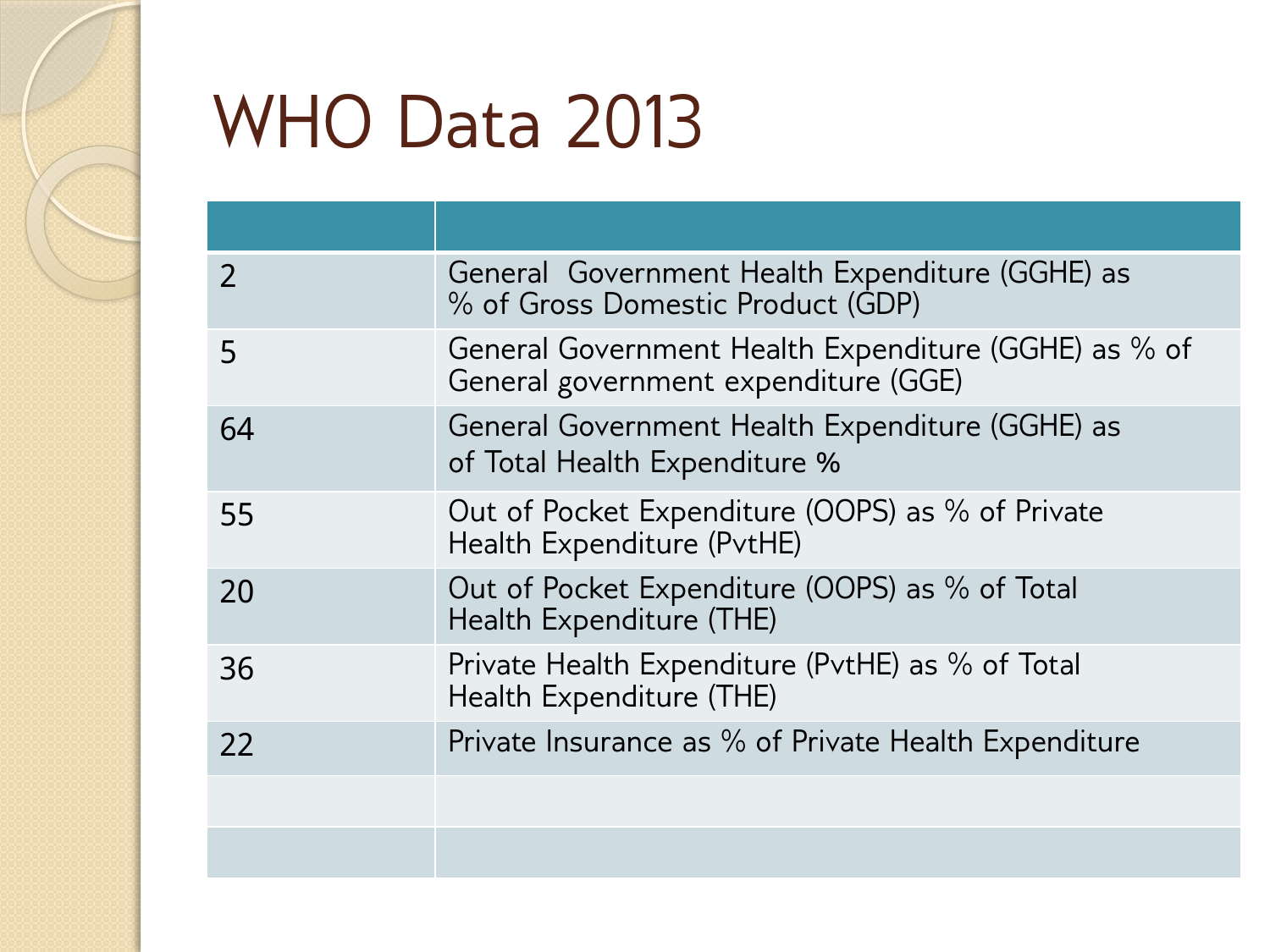

# WHO Data 2013
|  |  |
| --- | --- |
| 2 | General Government Health Expenditure (GGHE) as % of Gross Domestic Product (GDP) |
| 5 | General Government Health Expenditure (GGHE) as % of General government expenditure (GGE) |
| 64 | General Government Health Expenditure (GGHE) as % of Total Health Expenditure |
| 55 | Out of Pocket Expenditure (OOPS) as % of Private Health Expenditure (PvtHE) |
| 20 | Out of Pocket Expenditure (OOPS) as % of Total Health Expenditure (THE) |
| 36 | Private Health Expenditure (PvtHE) as % of Total Health Expenditure (THE) |
| 22 | Private Insurance as % of Private Health Expenditure |
|  |  |
|  |  |